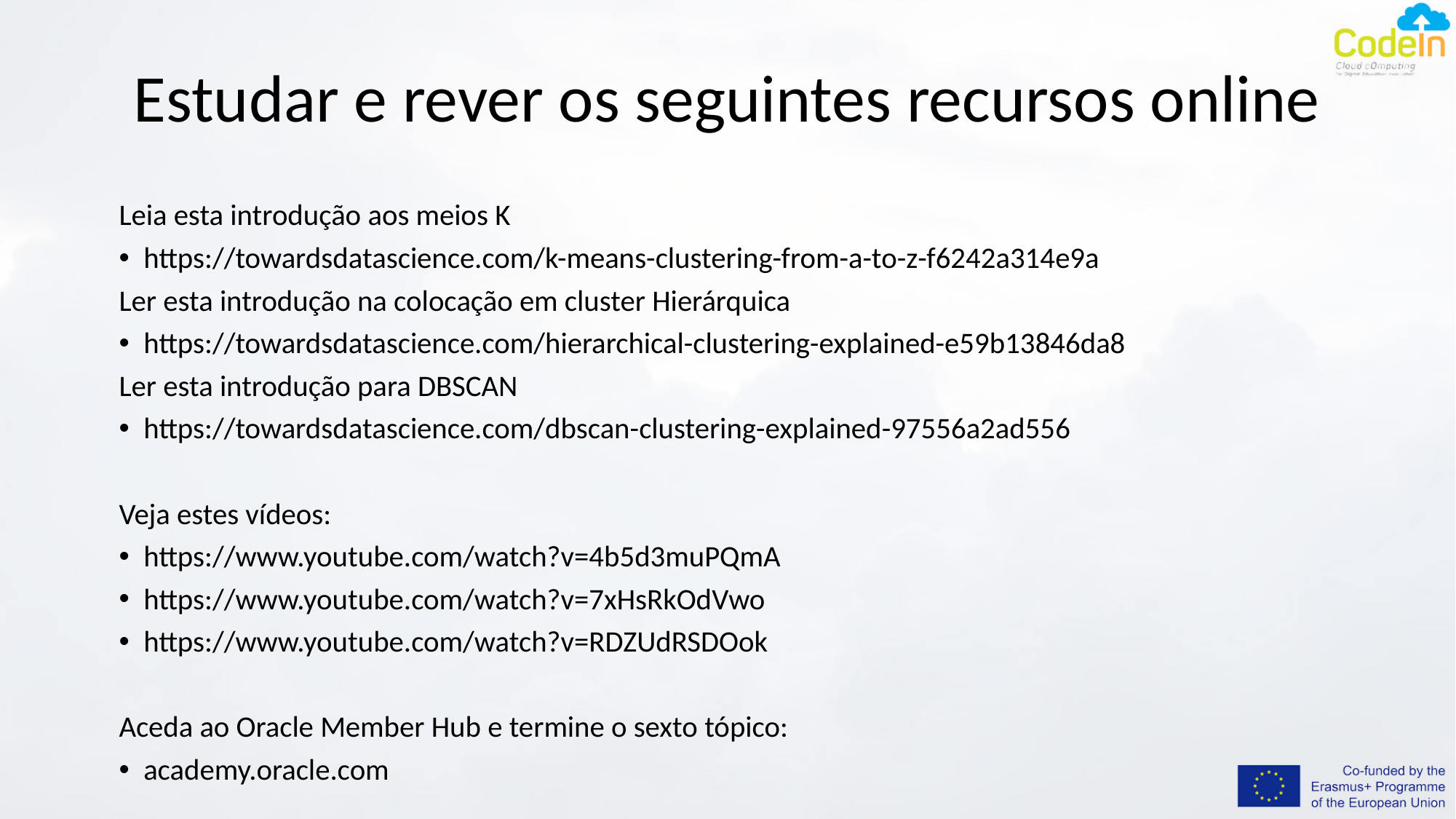

# Estudar e rever os seguintes recursos online
Leia esta introdução aos meios K
https://towardsdatascience.com/k-means-clustering-from-a-to-z-f6242a314e9a
Ler esta introdução na colocação em cluster Hierárquica
https://towardsdatascience.com/hierarchical-clustering-explained-e59b13846da8
Ler esta introdução para DBSCAN
https://towardsdatascience.com/dbscan-clustering-explained-97556a2ad556

Veja estes vídeos:
https://www.youtube.com/watch?v=4b5d3muPQmA
https://www.youtube.com/watch?v=7xHsRkOdVwo
https://www.youtube.com/watch?v=RDZUdRSDOok

Aceda ao Oracle Member Hub e termine o sexto tópico:
academy.oracle.com